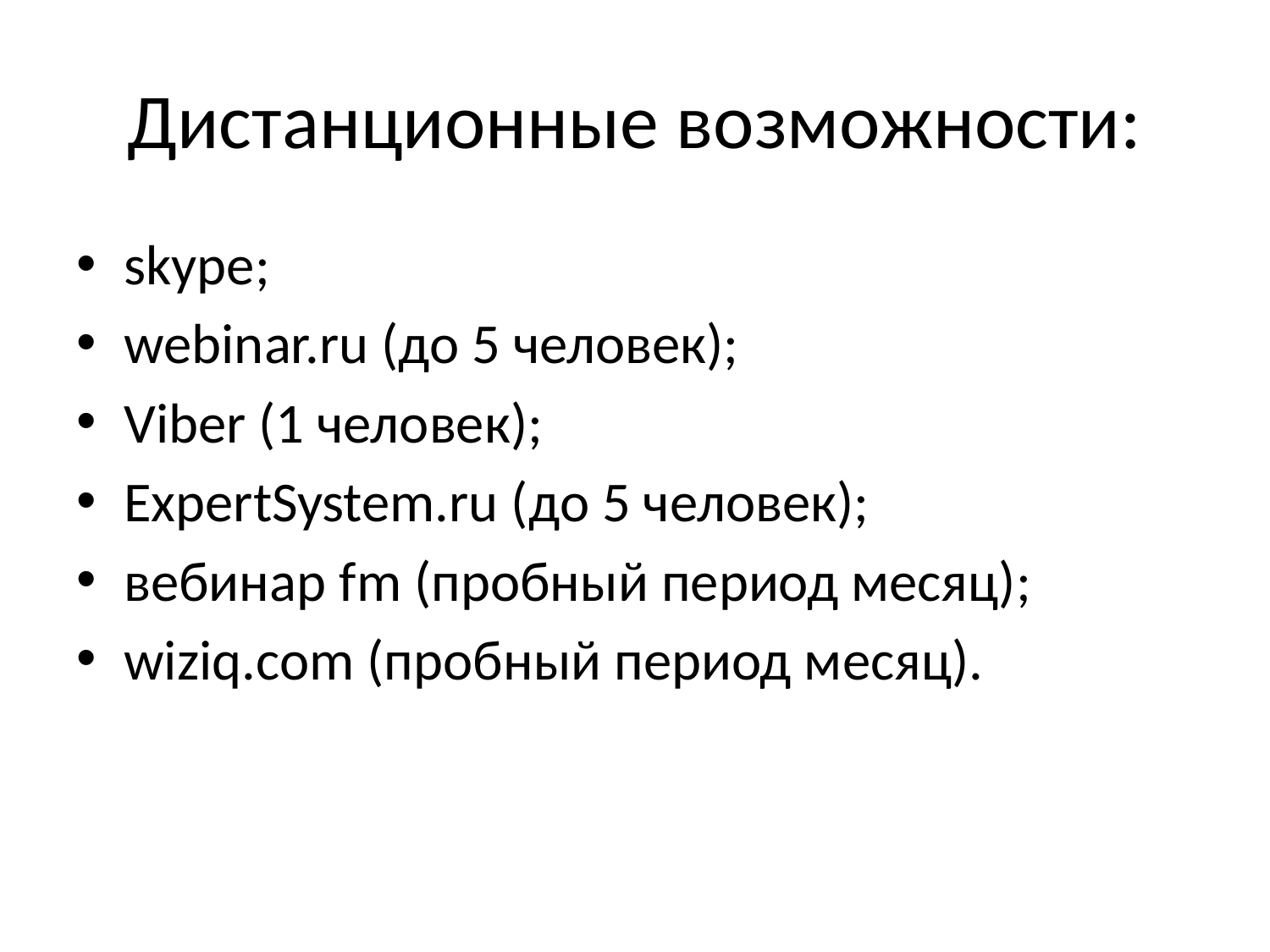

# Дистанционные возможности:
skype;
webinar.ru (до 5 человек);
Viber (1 человек);
ExpertSystem.ru (до 5 человек);
вебинар fm (пробный период месяц);
wiziq.com (пробный период месяц).